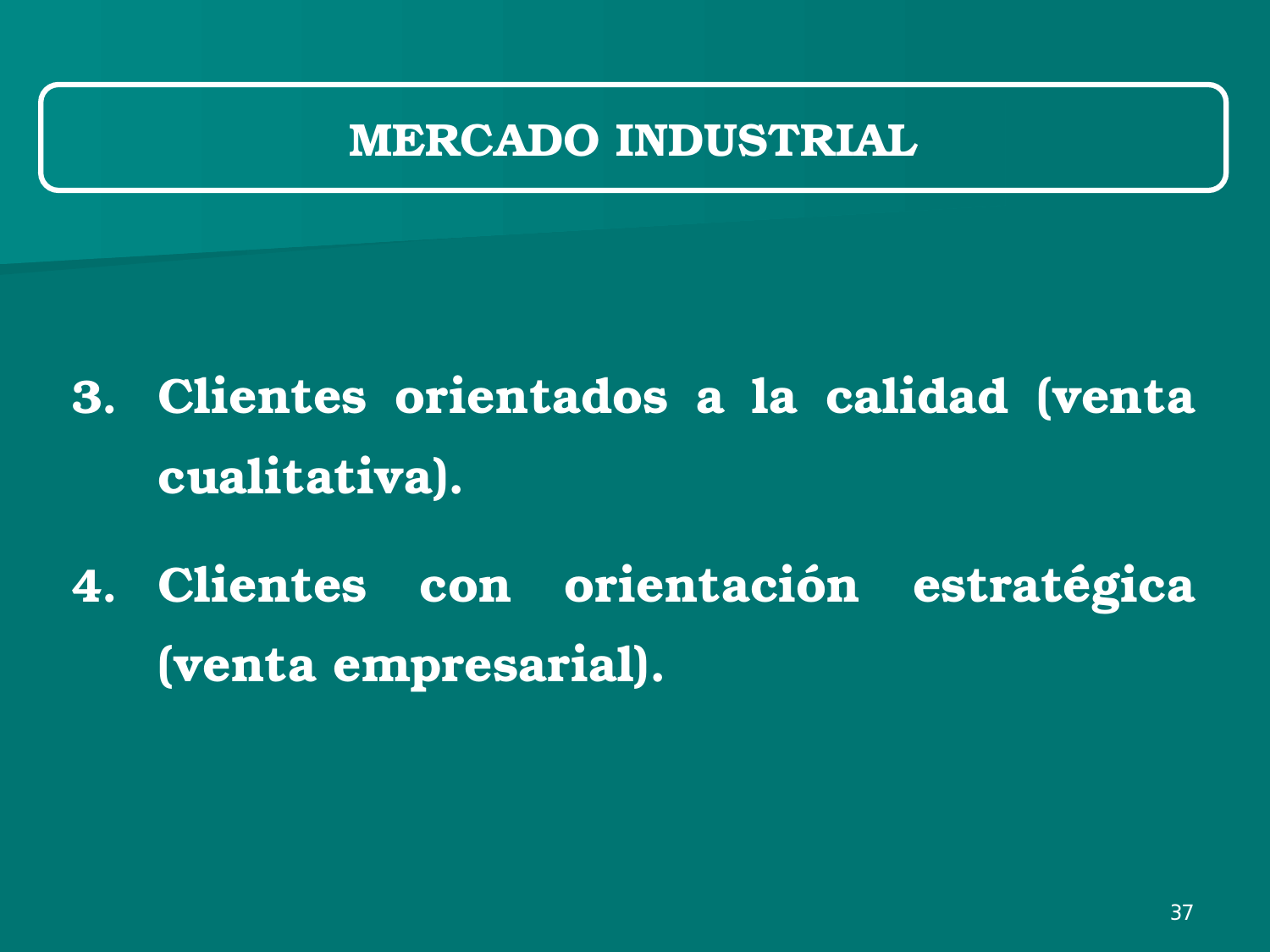

MERCADO INDUSTRIAL
Clientes orientados a la calidad (venta cualitativa).

Clientes con orientación estratégica (venta empresarial).
37